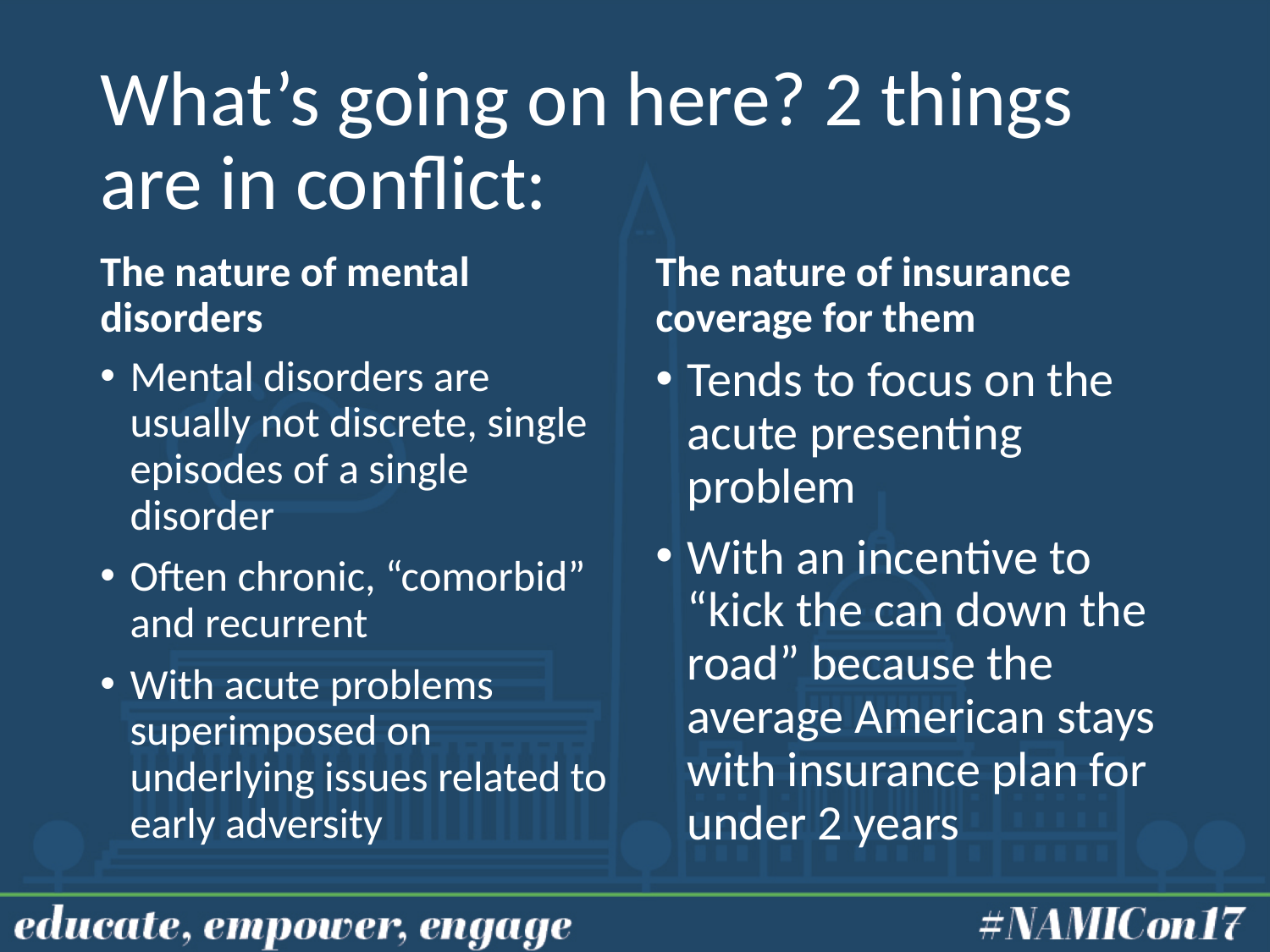

# What’s going on here? 2 things are in conflict:
The nature of mental disorders
The nature of insurance coverage for them
Mental disorders are usually not discrete, single episodes of a single disorder
Often chronic, “comorbid” and recurrent
With acute problems superimposed on underlying issues related to early adversity

Tends to focus on the acute presenting problem
With an incentive to “kick the can down the road” because the average American stays with insurance plan for under 2 years